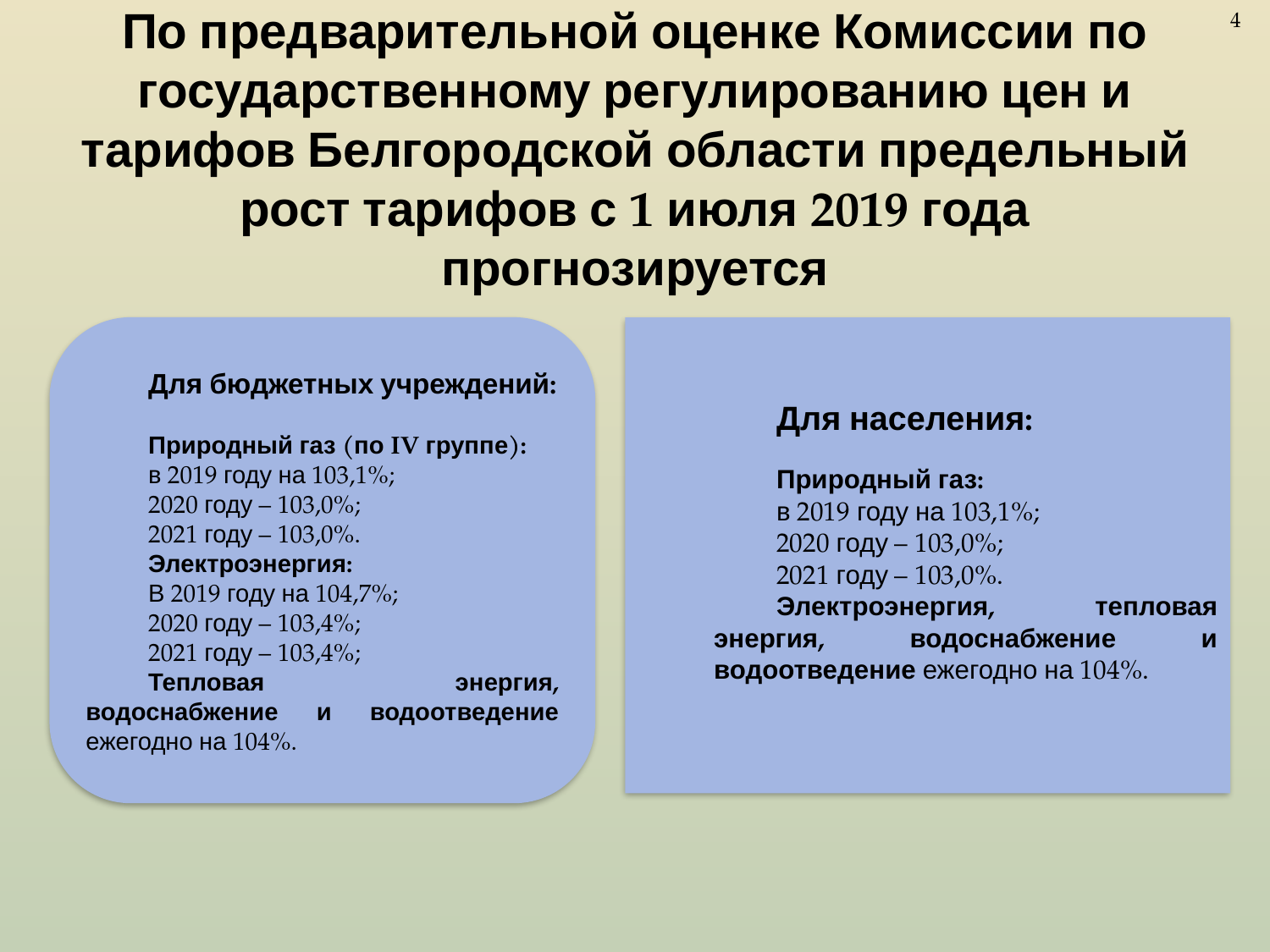

4
# По предварительной оценке Комиссии по государственному регулированию цен и тарифов Белгородской области предельный рост тарифов с 1 июля 2019 года прогнозируется
Для бюджетных учреждений:

Природный газ (по IV группе):
в 2019 году на 103,1%;
2020 году – 103,0%;
2021 году – 103,0%.
Электроэнергия:
В 2019 году на 104,7%;
2020 году – 103,4%;
2021 году – 103,4%;
Тепловая энергия, водоснабжение и водоотведение ежегодно на 104%.

Для населения:

Природный газ:
в 2019 году на 103,1%;
2020 году – 103,0%;
2021 году – 103,0%.
Электроэнергия, тепловая энергия, водоснабжение и водоотведение ежегодно на 104%.